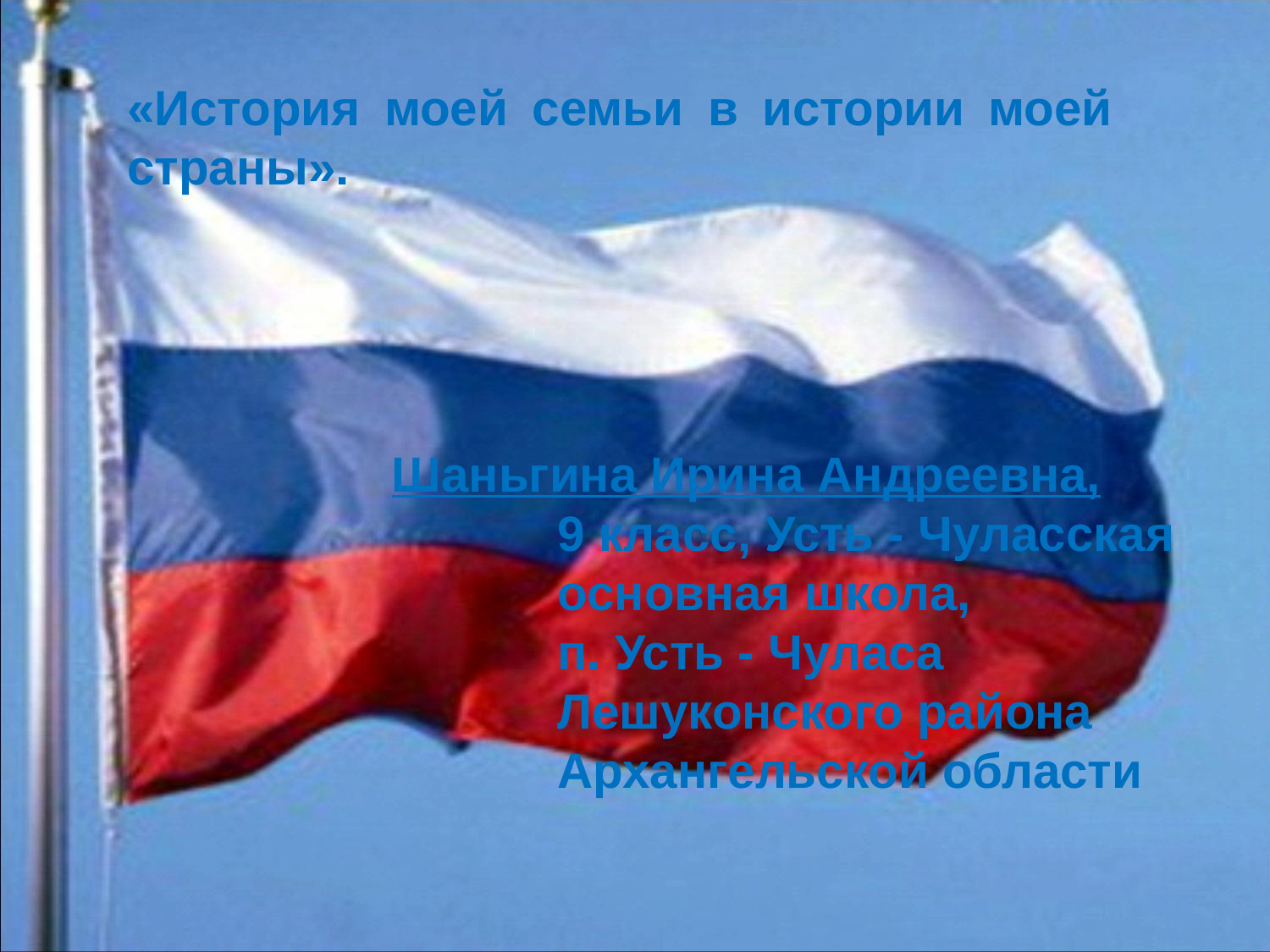

«История моей семьи в истории моей страны».
                                          Шаньгина Ирина Андреевна,
                                  9 класс, Усть - Чуласская
                                  основная школа,
                                  п. Усть - Чуласа
                                  Лешуконского района
                                  Архангельской области